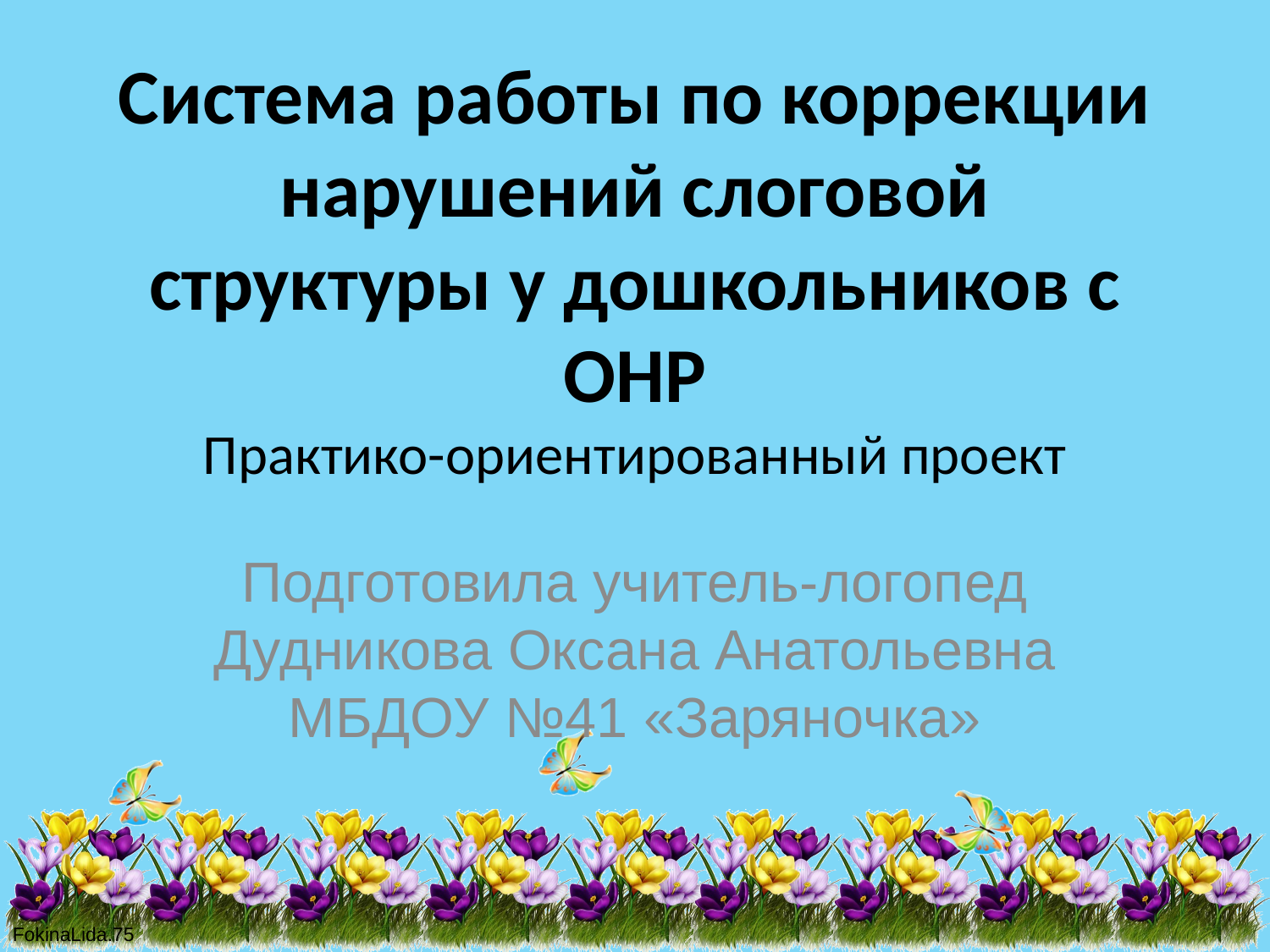

# Система работы по коррекции нарушений слоговой структуры у дошкольников с ОНР Практико-ориентированный проект
Подготовила учитель-логопед Дудникова Оксана Анатольевна МБДОУ №41 «Заряночка»